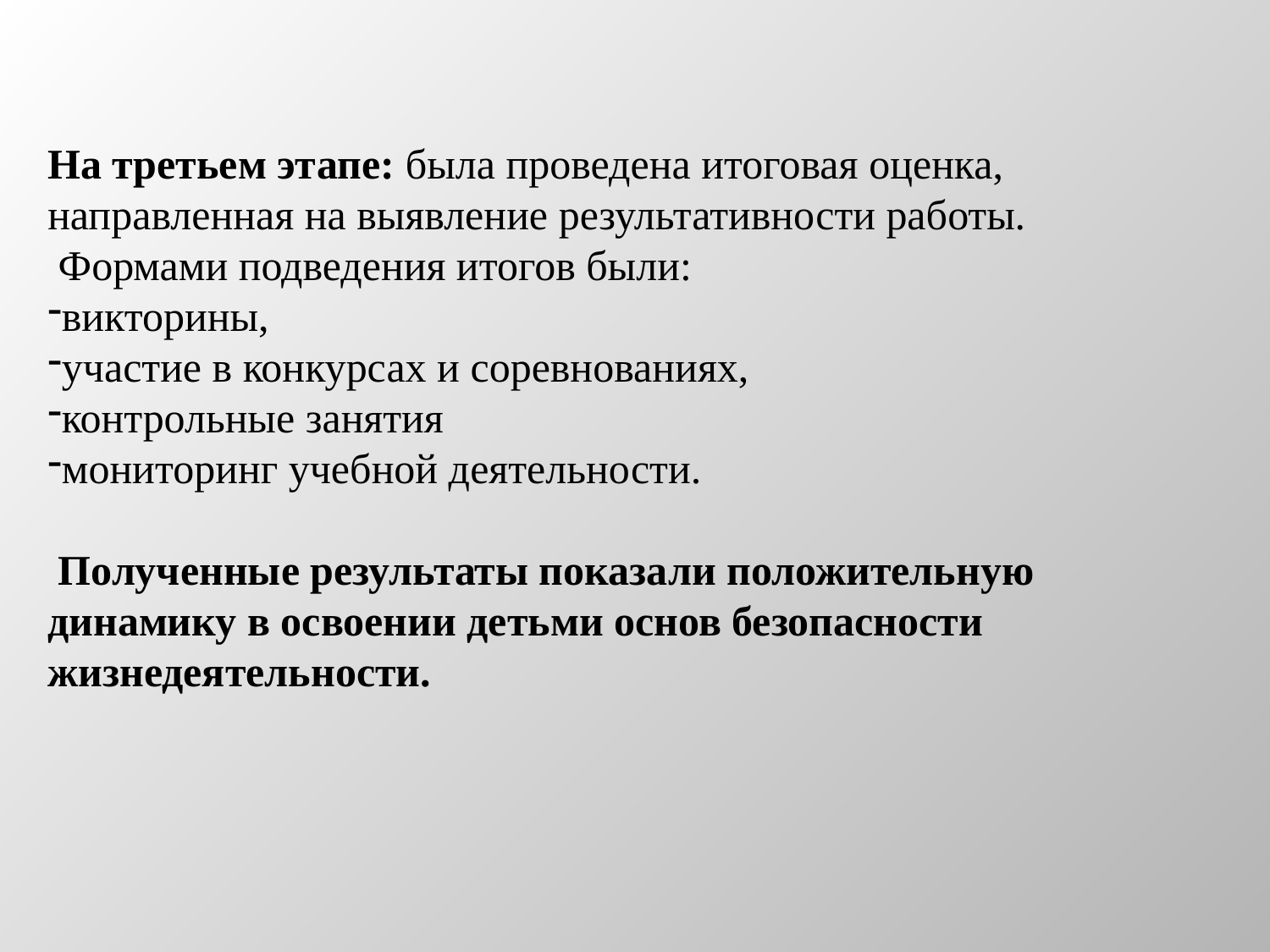

На третьем этапе: была проведена итоговая оценка, направленная на выявление результативности работы.
 Формами подведения итогов были:
викторины,
участие в конкурсах и соревнованиях,
контрольные занятия
мониторинг учебной деятельности.

 Полученные результаты показали положительную динамику в освоении детьми основ безопасности жизнедеятельности.